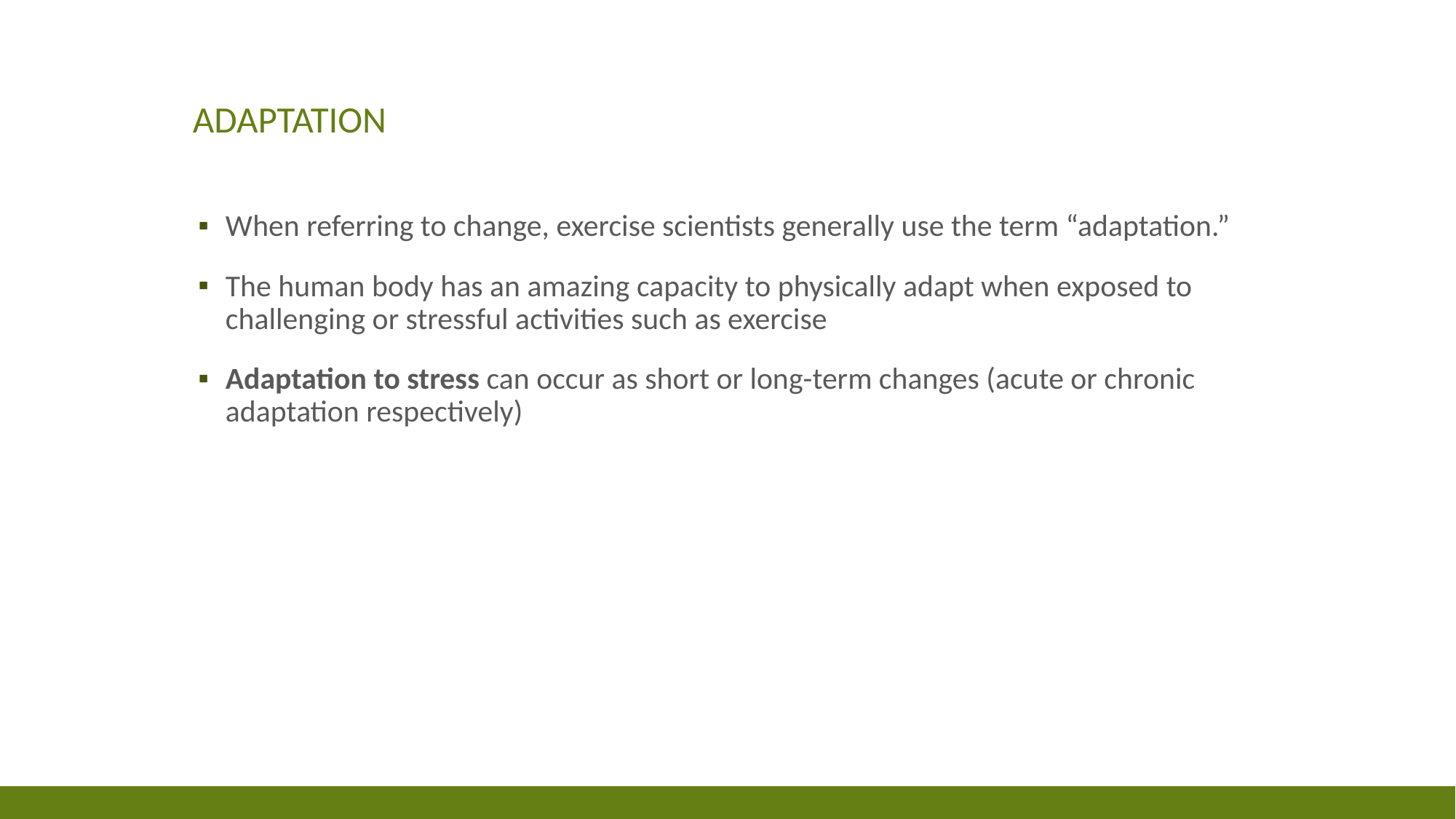

# adaptation
When referring to change, exercise scientists generally use the term “adaptation.”
The human body has an amazing capacity to physically adapt when exposed to challenging or stressful activities such as exercise
Adaptation to stress can occur as short or long-term changes (acute or chronic adaptation respectively)